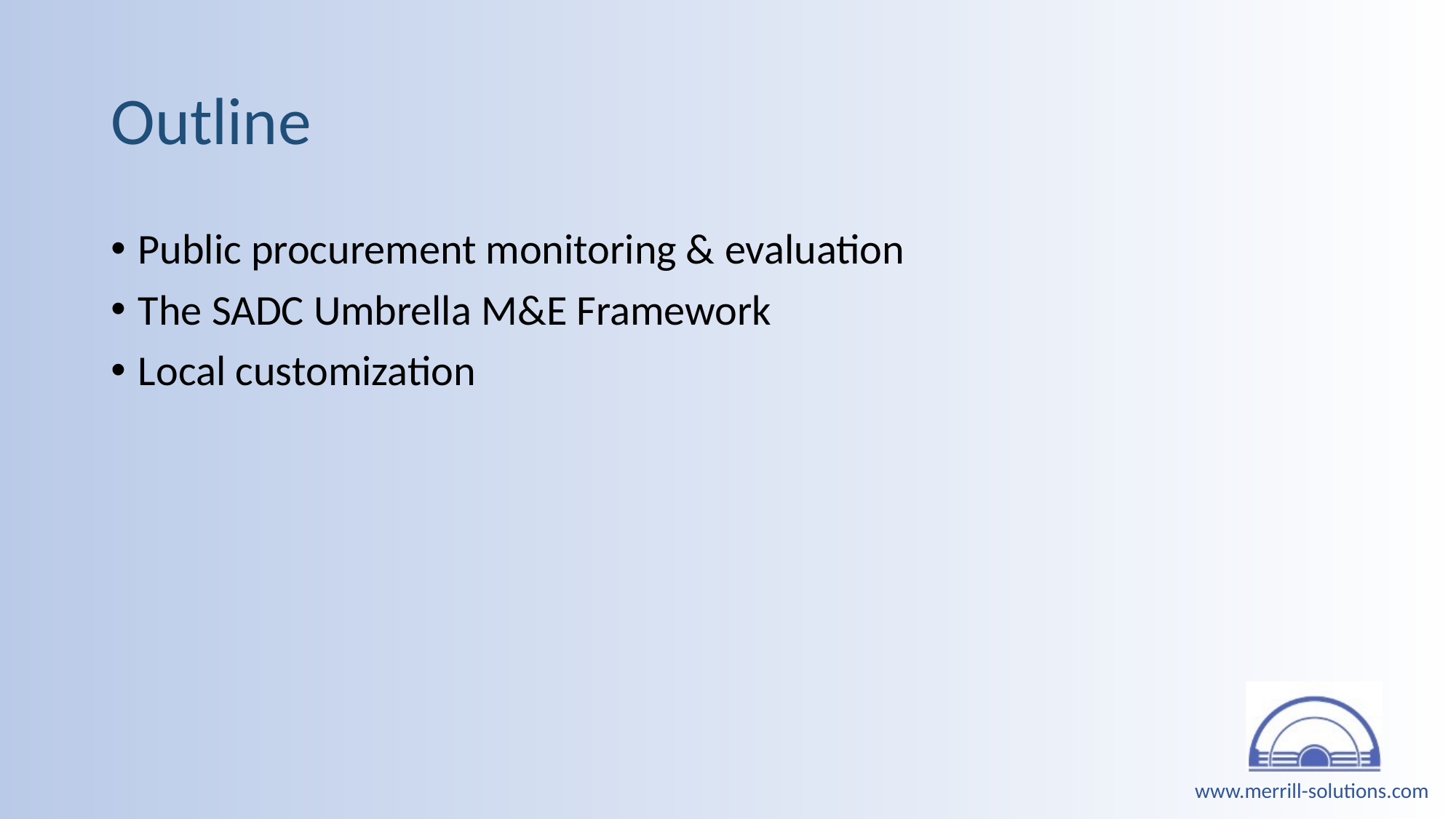

# Outline
Public procurement monitoring & evaluation
The SADC Umbrella M&E Framework
Local customization